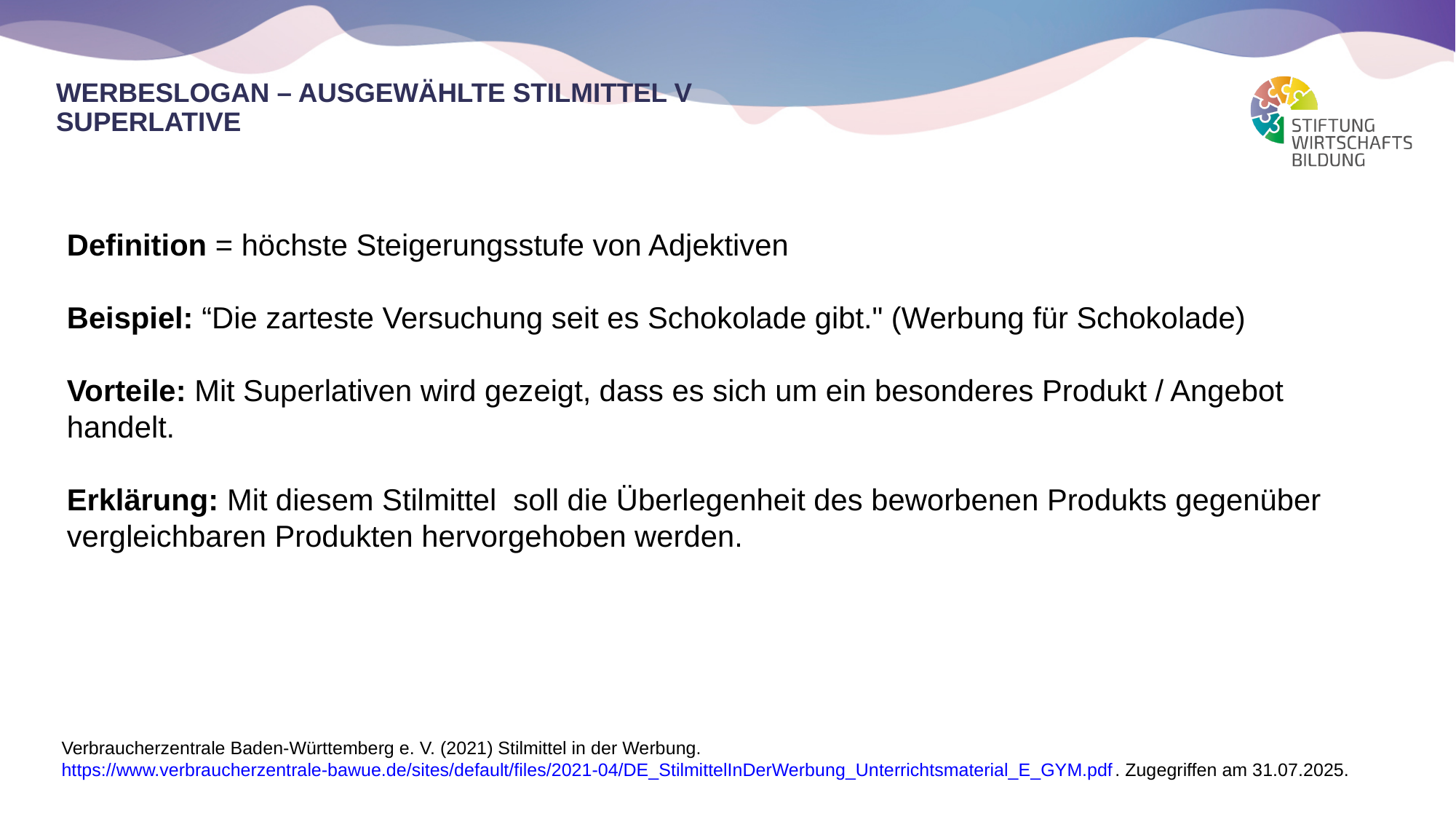

# Werbeslogan – ausgewählte Stilmittel V Superlative
Definition = höchste Steigerungsstufe von Adjektiven

Beispiel: “Die zarteste Versuchung seit es Schokolade gibt." (Werbung für Schokolade)

Vorteile: Mit Superlativen wird gezeigt, dass es sich um ein besonderes Produkt / Angebot handelt.

Erklärung: Mit diesem Stilmittel  soll die Überlegenheit des beworbenen Produkts gegenüber vergleichbaren Produkten hervorgehoben werden.
Verbraucherzentrale Baden-Württemberg e. V. (2021) Stilmittel in der Werbung. https://www.verbraucherzentrale-bawue.de/sites/default/files/2021-04/DE_StilmittelInDerWerbung_Unterrichtsmaterial_E_GYM.pdf. Zugegriffen am 31.07.2025.